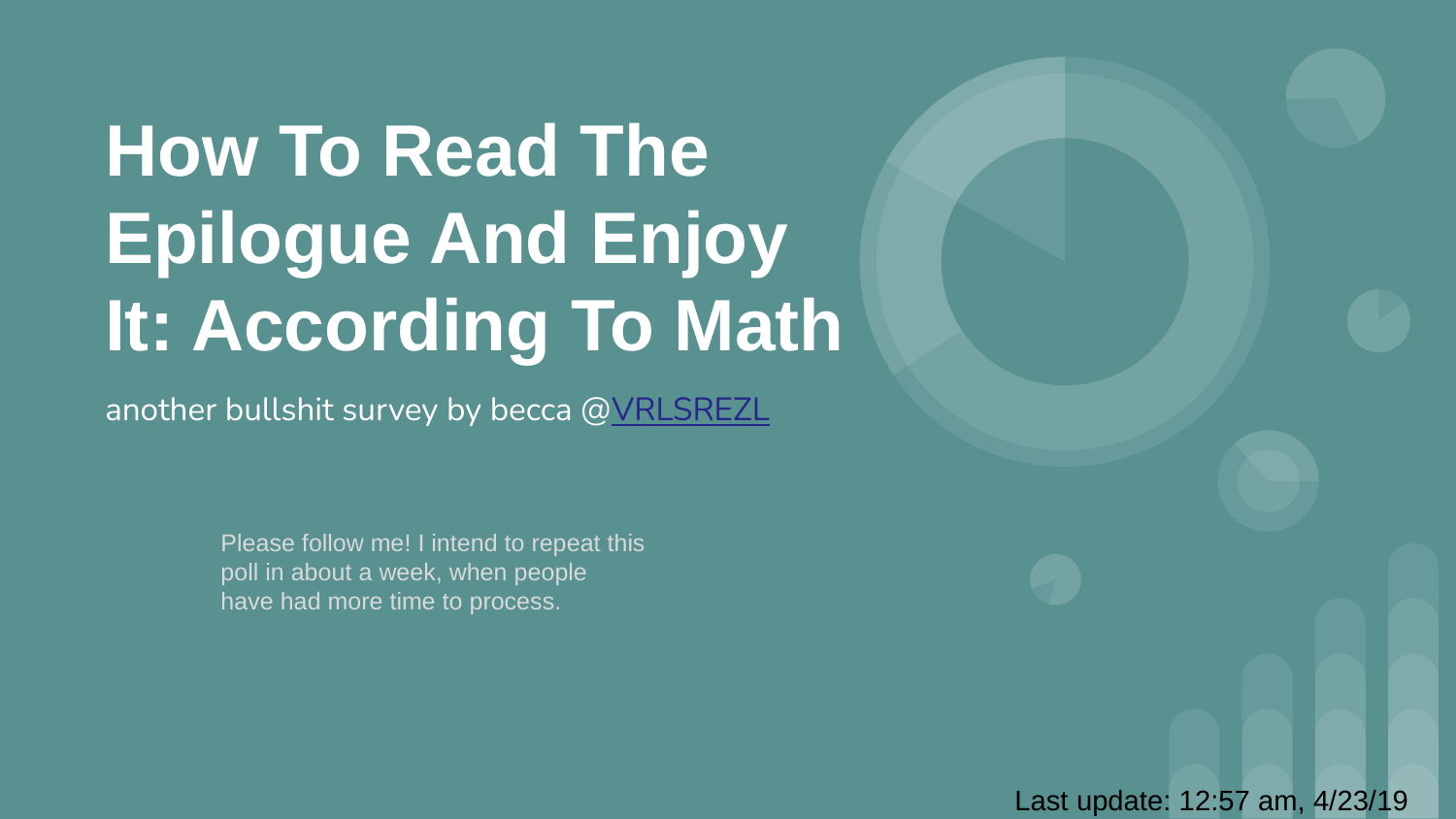

# How To Read The Epilogue And Enjoy It: According To Math
another bullshit survey by becca @VRLSREZL
Please follow me! I intend to repeat this poll in about a week, when people have had more time to process.
Last update: 12:57 am, 4/23/19